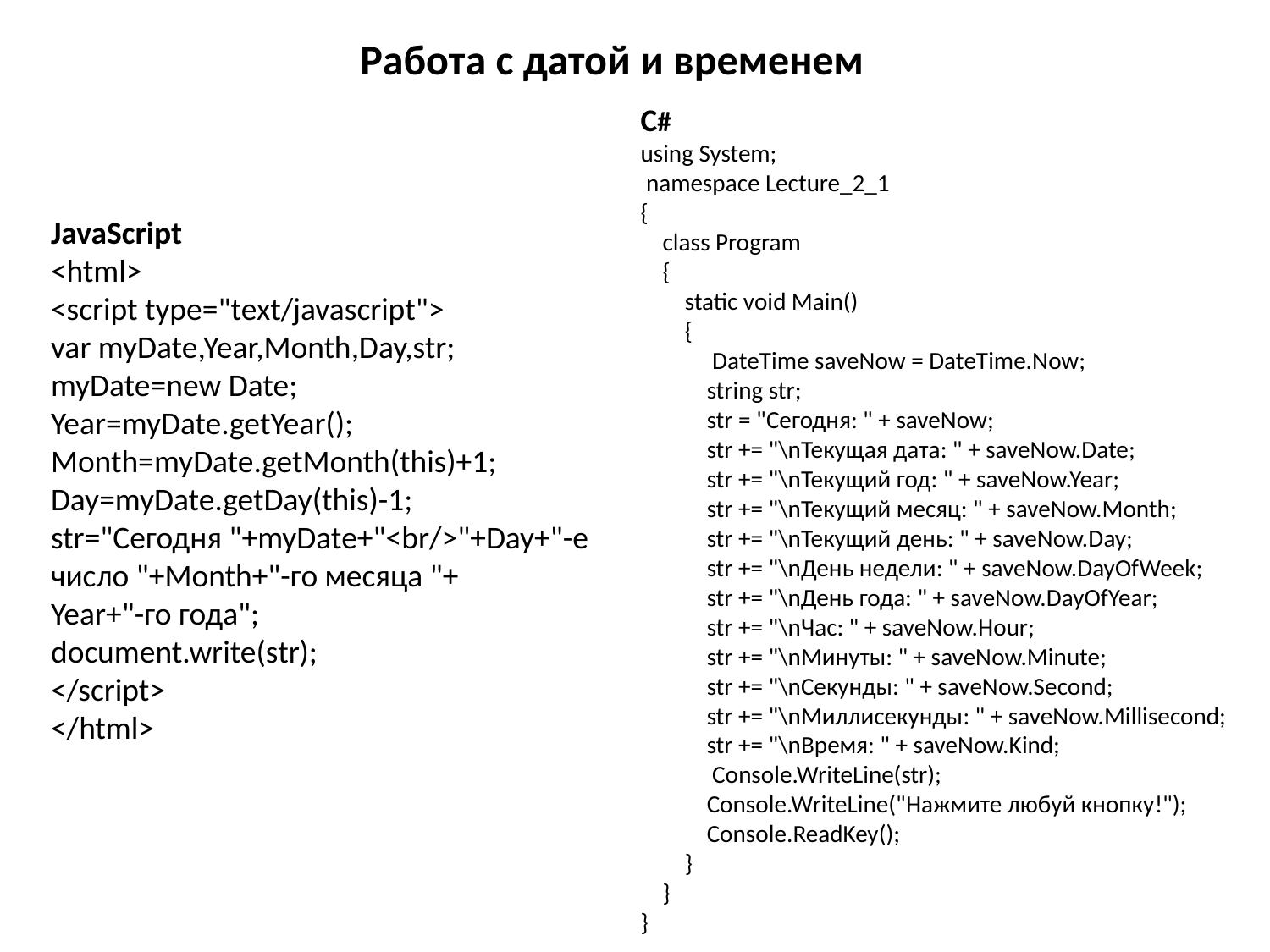

Работа с датой и временем
C#
using System;
 namespace Lecture_2_1
{
    class Program
    {
        static void Main()
        {
             DateTime saveNow = DateTime.Now;
            string str;
            str = "Сегодня: " + saveNow;
            str += "\nТекущая дата: " + saveNow.Date;
            str += "\nТекущий год: " + saveNow.Year;
            str += "\nТекущий месяц: " + saveNow.Month;
            str += "\nТекущий день: " + saveNow.Day;
            str += "\nДень недели: " + saveNow.DayOfWeek;
            str += "\nДень года: " + saveNow.DayOfYear;
            str += "\nЧас: " + saveNow.Hour;
            str += "\nМинуты: " + saveNow.Minute;
            str += "\nСекунды: " + saveNow.Second;
            str += "\nМиллисекунды: " + saveNow.Millisecond;
            str += "\nВремя: " + saveNow.Kind;
             Console.WriteLine(str);
            Console.WriteLine("Нажмите любуй кнопку!");
            Console.ReadKey();
        }
    }
}
JavaScript
<html>
<script type="text/javascript">
var myDate,Year,Month,Day,str;
myDate=new Date;
Year=myDate.getYear();
Month=myDate.getMonth(this)+1;
Day=myDate.getDay(this)-1;
str="Сегодня "+myDate+"<br/>"+Day+"-е
число "+Month+"-го месяца "+
Year+"-го года";
document.write(str);
</script>
</html>